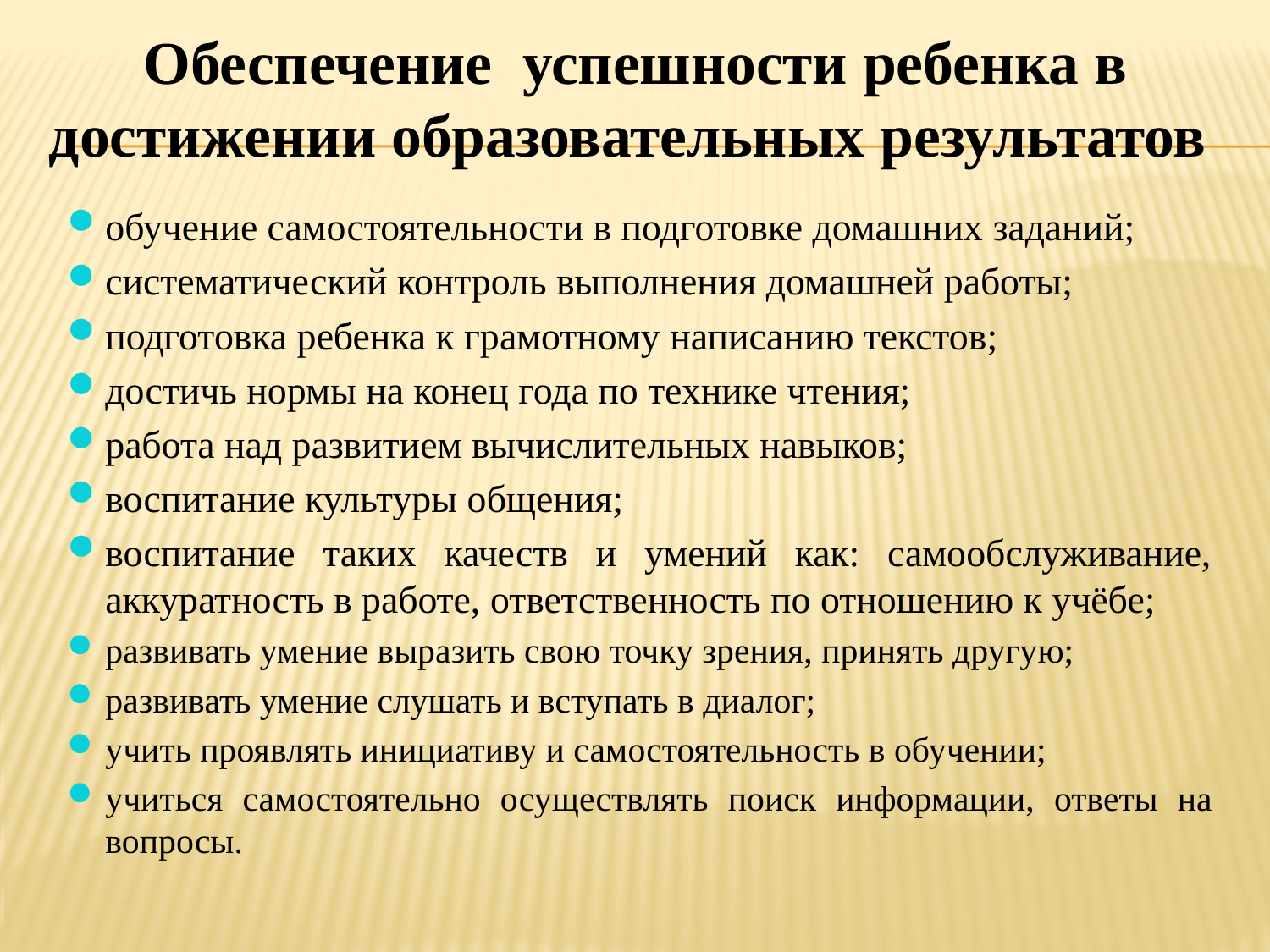

# Обеспечение  успешности ребенка в достижении образовательных результатов
обучение самостоятельности в подготовке домашних заданий;
систематический контроль выполнения домашней работы;
подготовка ребенка к грамотному написанию текстов;
достичь нормы на конец года по технике чтения;
работа над развитием вычислительных навыков;
воспитание культуры общения;
воспитание таких качеств и умений как: самообслуживание, аккуратность в работе, ответственность по отношению к учёбе;
развивать умение выразить свою точку зрения, принять другую;
развивать умение слушать и вступать в диалог;
учить проявлять инициативу и самостоятельность в обучении;
учиться самостоятельно осуществлять поиск информации, ответы на вопросы.